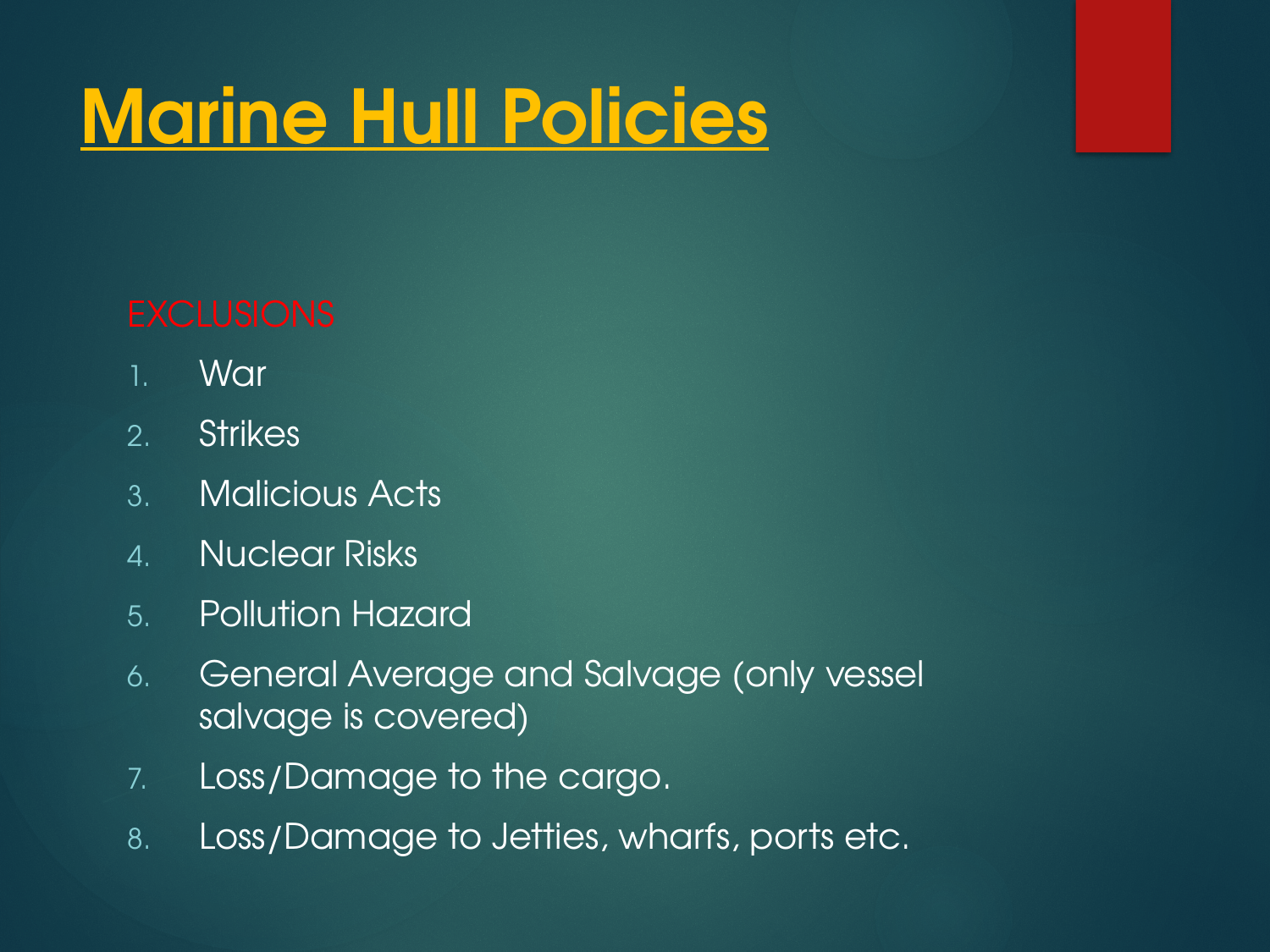

# Marine Hull Policies
EXCLUSIONS
War
Strikes
Malicious Acts
Nuclear Risks
Pollution Hazard
General Average and Salvage (only vessel salvage is covered)
Loss/Damage to the cargo.
Loss/Damage to Jetties, wharfs, ports etc.